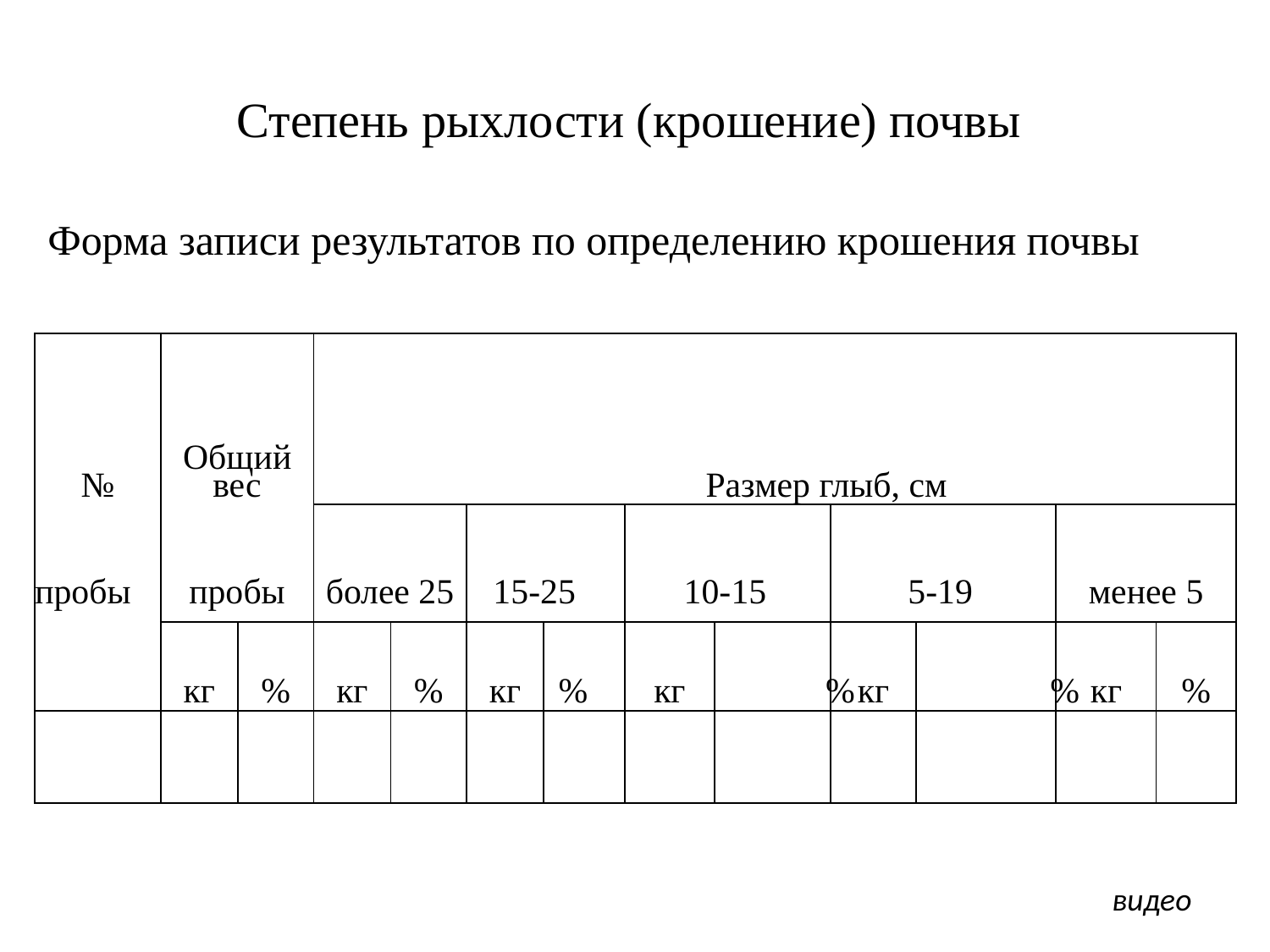

# Степень рыхлости (крошение) почвы
Форма записи результатов по определению крошения почвы

| № | Общий вес |  |  |  |  |  | Размер глыб, см |  |  |  |  |  |  |  |  |  |
| --- | --- | --- | --- | --- | --- | --- | --- | --- | --- | --- | --- | --- | --- | --- | --- | --- |
| пробы | пробы |  | более 25 |  | 15-25 |  |  | 10-15 |  |  | 5-19 |  |  | менее 5 |  |  |
|  |  |  |  |  |  |  |  |  |  |  |  |  |  |  |  |  |
|  | кг | % | кг | % | кг | % |  | кг |  | % | кг |  | % | кг | % |  |
|  |  |  |  |  |  |  |  |  |  |  |  |  |  |  |  |  |
видео